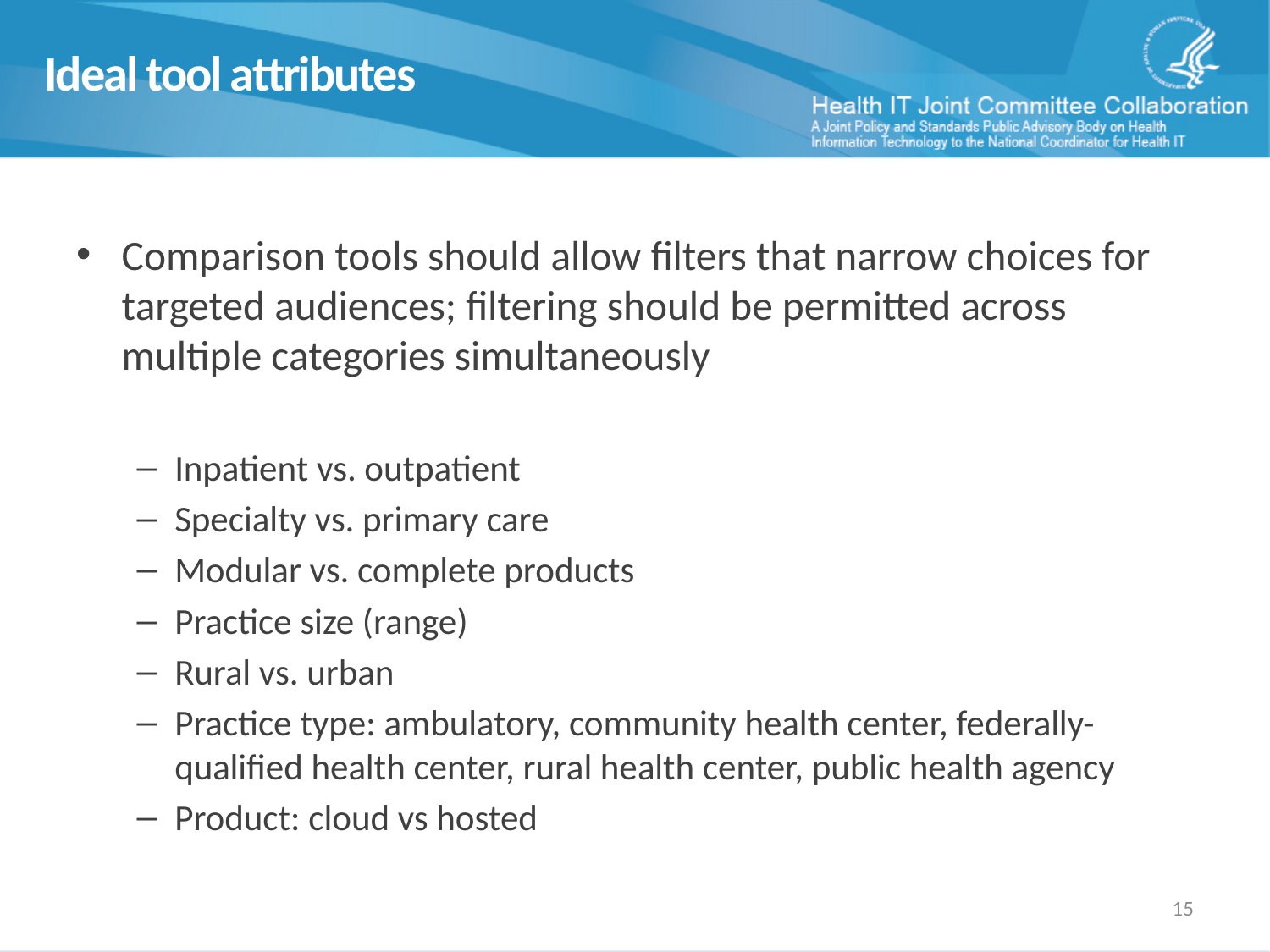

# Ideal tool attributes
Comparison tools should allow filters that narrow choices for targeted audiences; filtering should be permitted across multiple categories simultaneously

Inpatient vs. outpatient
Specialty vs. primary care
Modular vs. complete products
Practice size (range)
Rural vs. urban
Practice type: ambulatory, community health center, federally-qualified health center, rural health center, public health agency
Product: cloud vs hosted

15